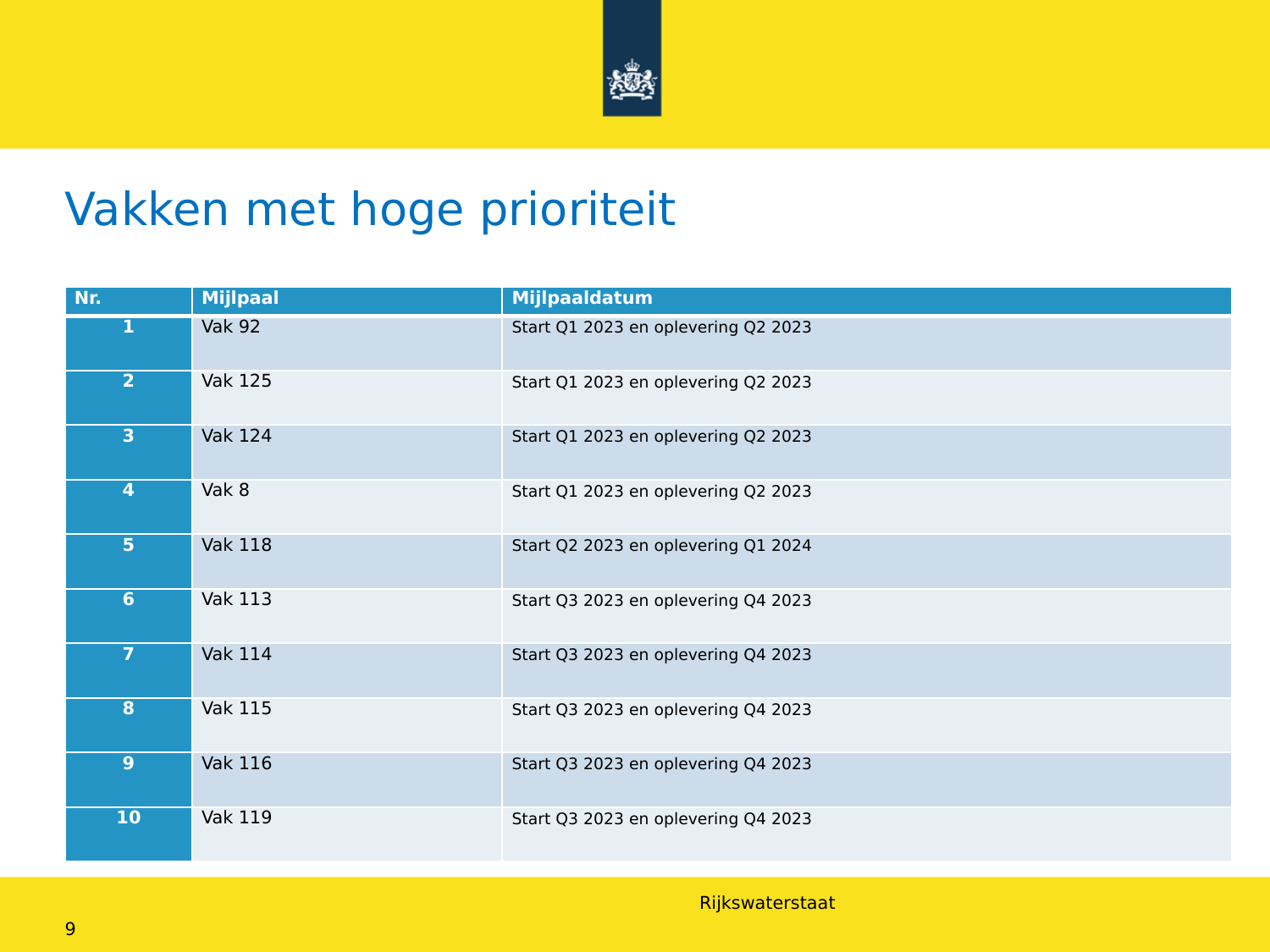

# Vakken met hoge prioriteit

| Nr. | Mijlpaal | Mijlpaaldatum |
| --- | --- | --- |
| 1 | Vak 92 | Start Q1 2023 en oplevering Q2 2023 |
| 2 | Vak 125 | Start Q1 2023 en oplevering Q2 2023 |
| 3 | Vak 124 | Start Q1 2023 en oplevering Q2 2023 |
| 4 | Vak 8 | Start Q1 2023 en oplevering Q2 2023 |
| 5 | Vak 118 | Start Q2 2023 en oplevering Q1 2024 |
| 6 | Vak 113 | Start Q3 2023 en oplevering Q4 2023 |
| 7 | Vak 114 | Start Q3 2023 en oplevering Q4 2023 |
| 8 | Vak 115 | Start Q3 2023 en oplevering Q4 2023 |
| 9 | Vak 116 | Start Q3 2023 en oplevering Q4 2023 |
| 10 | Vak 119 | Start Q3 2023 en oplevering Q4 2023 |